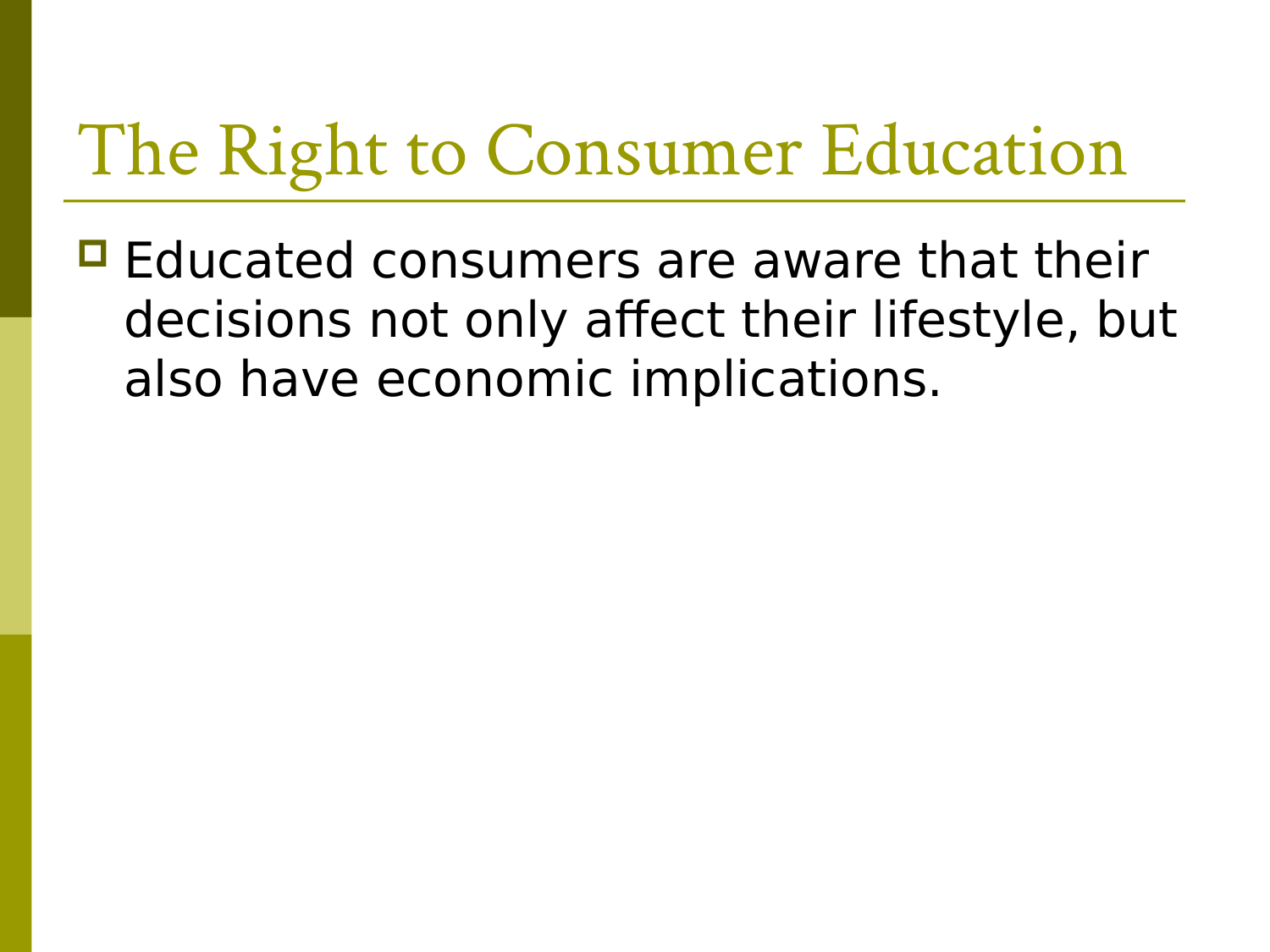

# The Right to Consumer Education
Educated consumers are aware that their decisions not only affect their lifestyle, but also have economic implications.